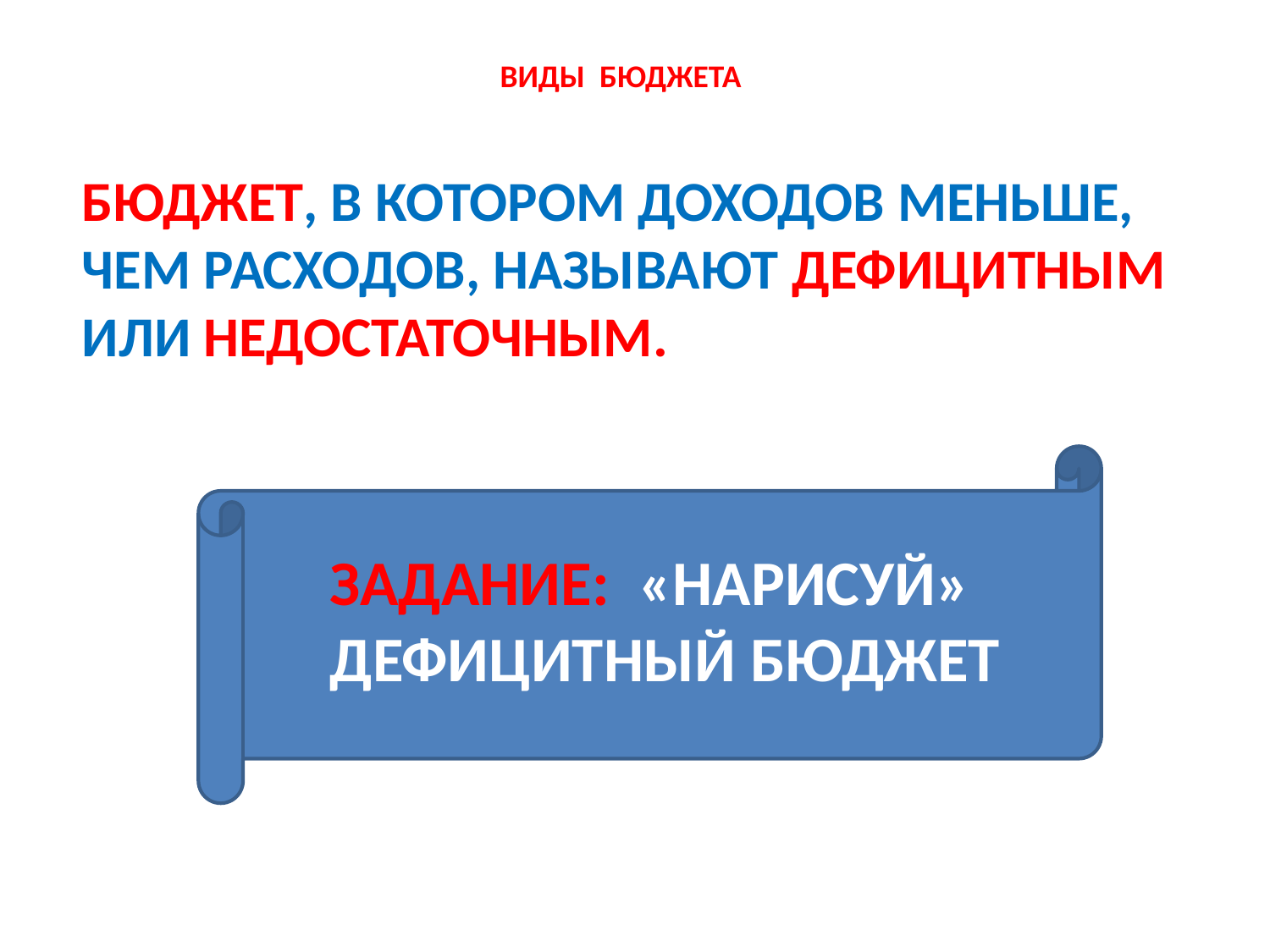

ВИДЫ  БЮДЖЕТА
БЮДЖЕТ, В КОТОРОМ ДОХОДОВ МЕНЬШЕ, ЧЕМ РАСХОДОВ, НАЗЫВАЮТ ДЕФИЦИТНЫМ ИЛИ НЕДОСТАТОЧНЫМ.

ЗАДАНИЕ:  «НАРИСУЙ»  ДЕФИЦИТНЫЙ БЮДЖЕТ